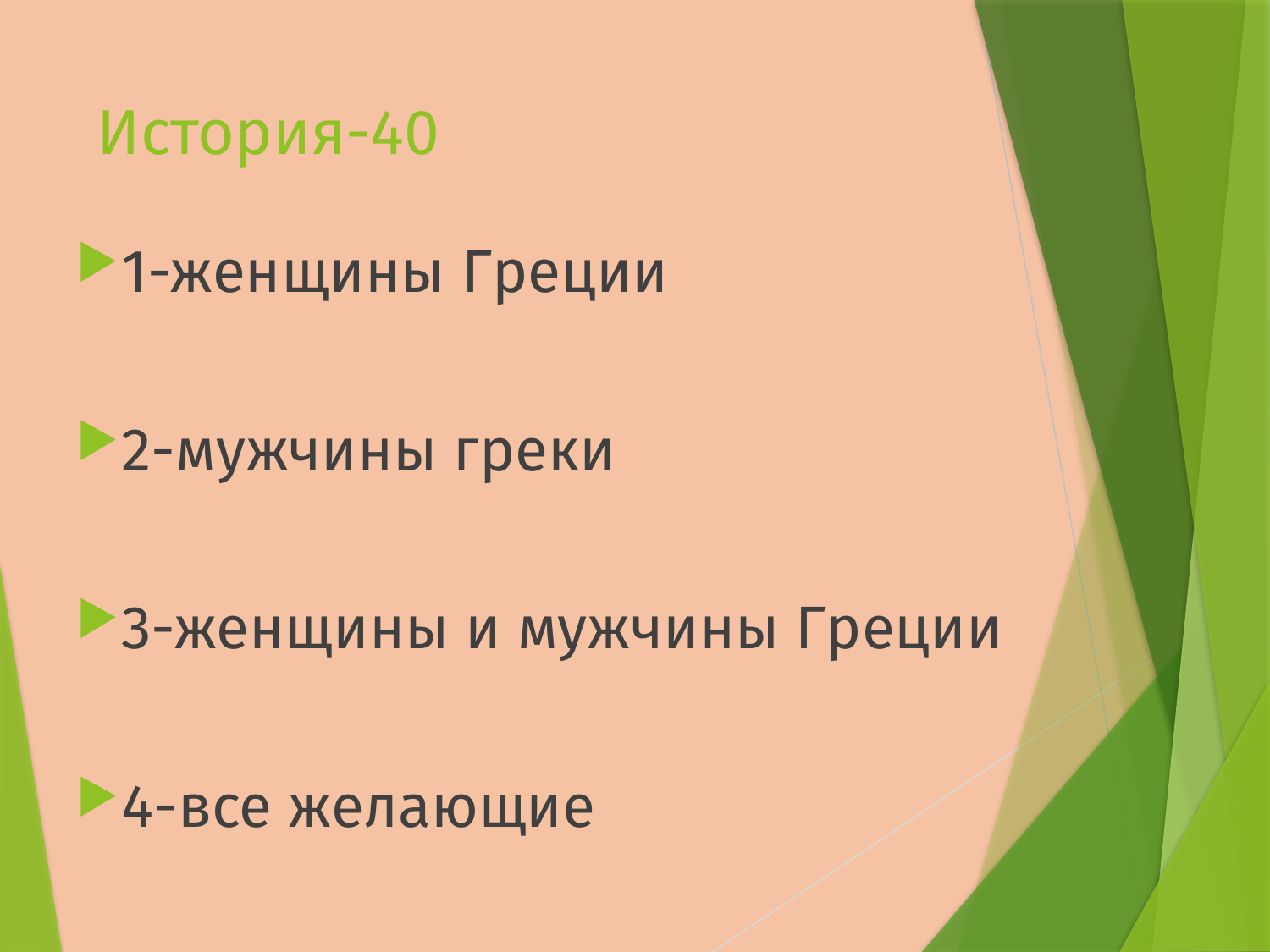

# История-40
1-женщины Греции

2-мужчины греки

3-женщины и мужчины Греции

4-все желающие